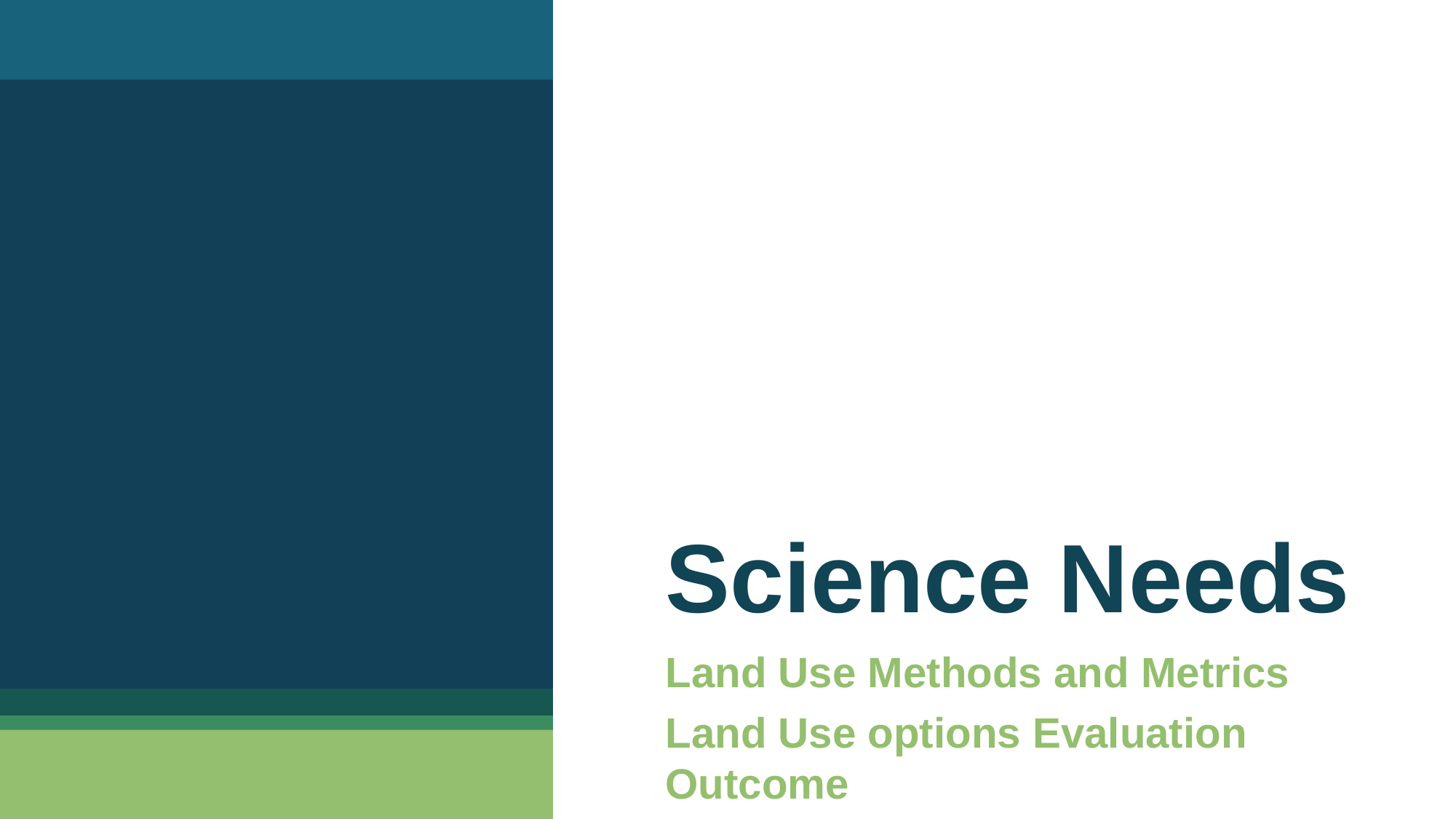

# Science Needs
Land Use Methods and Metrics
Land Use options Evaluation Outcome